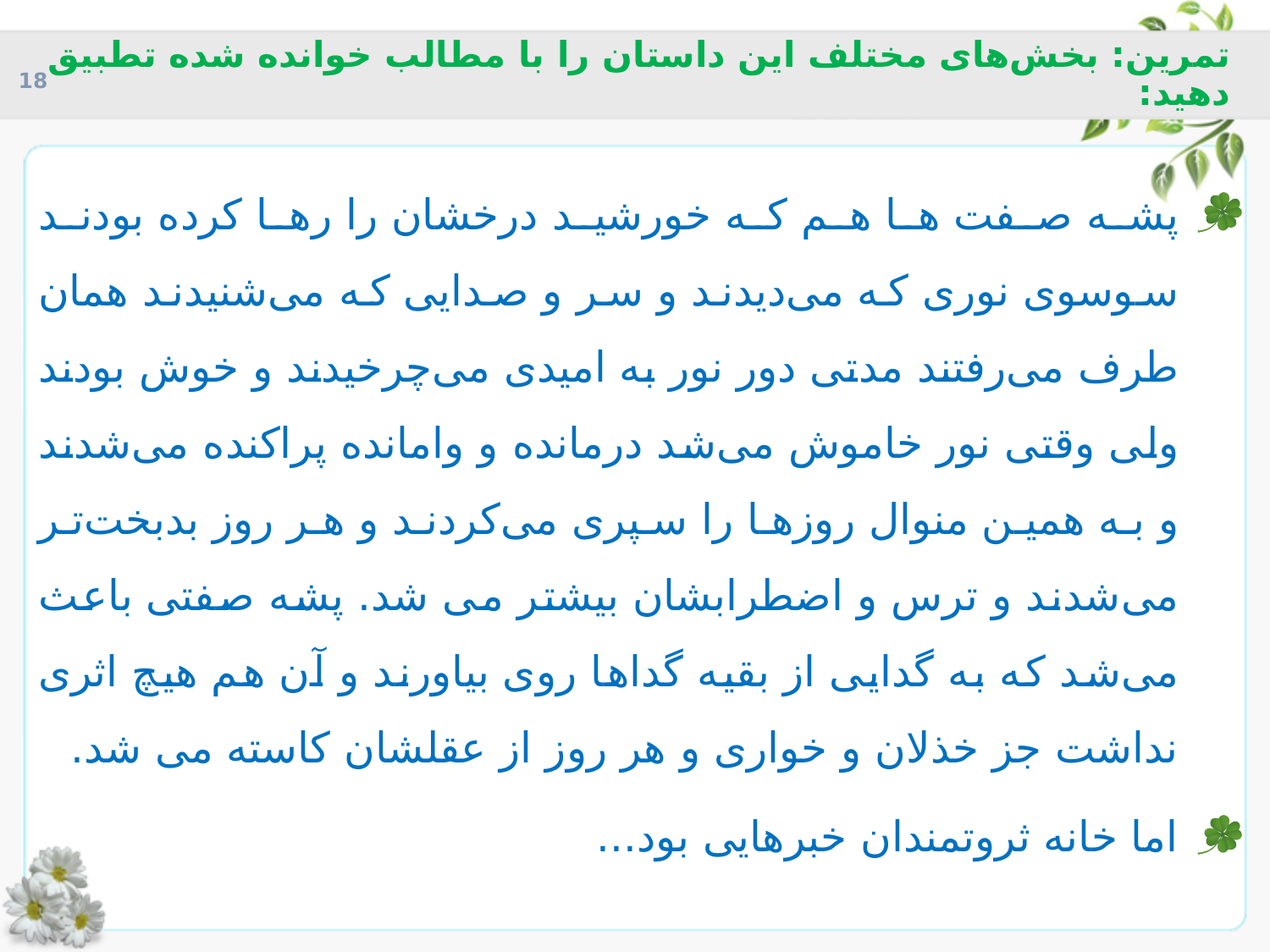

# تمرین: بخش‌های مختلف این داستان را با مطالب خوانده شده تطبیق دهید:
پشه صفت ها هم که خورشید درخشان را رها کرده بودند سوسوی نوری که می‌دیدند و سر و صدایی که می‌شنیدند همان طرف می‌رفتند مدتی دور نور به امیدی می‌چرخیدند و خوش بودند ولی وقتی نور خاموش می‌شد درمانده و وامانده پراکنده می‌شدند و به همین منوال روزها را سپری می‌کردند و هر روز بدبخت‌تر می‌شدند و ترس و اضطرابشان بیشتر می شد. پشه صفتی باعث می‌شد که به گدایی از بقیه گداها روی بیاورند و آن هم هیچ اثری نداشت جز خذلان و خواری و هر روز از عقلشان کاسته می شد.
اما خانه ثروتمندان خبرهایی بود...